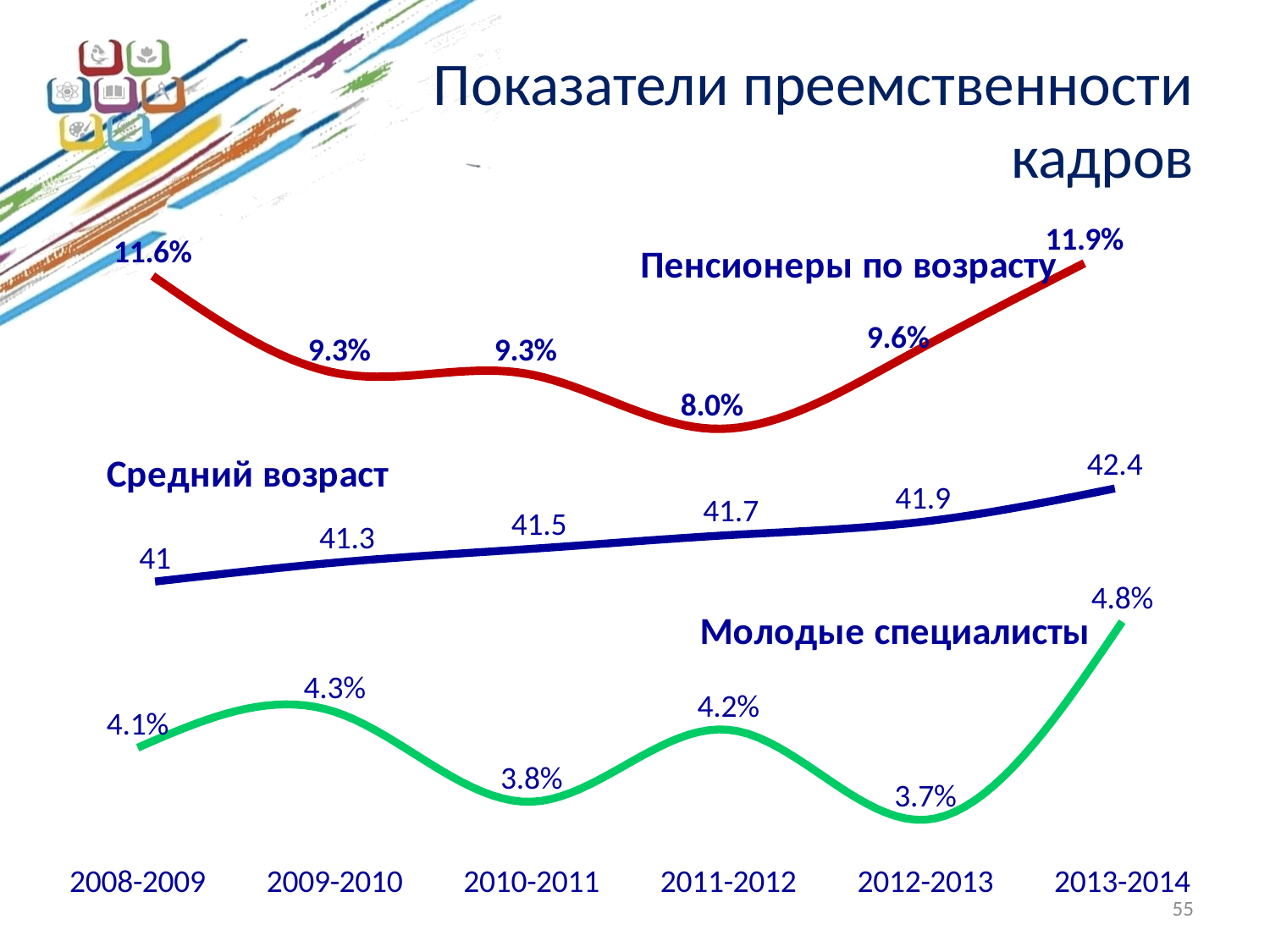

# Показатели преемственности кадров

### Chart: Пенсионеры по возрасту

| Category | Ряд 1 |
|---|---|
| 2008-2009  | 0.11600000000000002 |
| 2009-2010  | 0.09300000000000011 |
| 2010-2011 | 0.09300000000000011 |
| 2011-2012 | 0.08000000000000004 |
| 2012-2013 | 0.096 |
| 2013-2014 | 0.11899999999999998 |

### Chart: Средний возраст

| Category | Ряд 1 |
|---|---|
| 2008-2009 | 41.0 |
| 2009-2010 | 41.3 |
| 2010-2011 | 41.5 |
| 2011-2012 | 41.7 |
| 2012-2013 | 41.9 |
| 2013-2014 | 42.4 |

### Chart: Молодые специалисты

| Category | Ряд 1 |
|---|---|
| 2008-2009 | 0.041 |
| 2009-2010 | 0.043000000000000003 |
| 2010-2011 | 0.038 |
| 2011-2012 | 0.04200000000000002 |
| 2012-2013 | 0.037 |
| 2013-2014 | 0.048 |
55